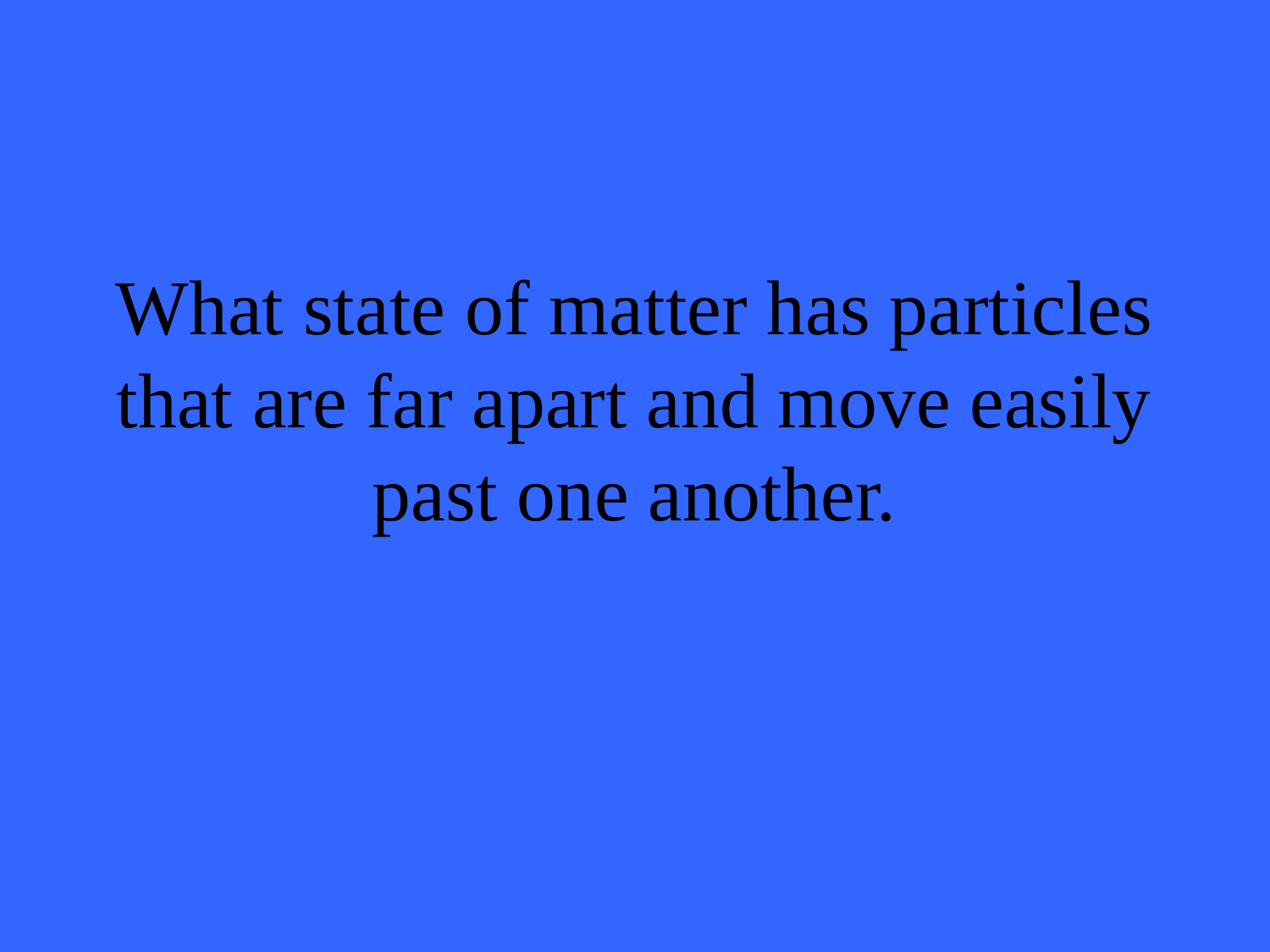

# What state of matter has particles that are far apart and move easily past one another.